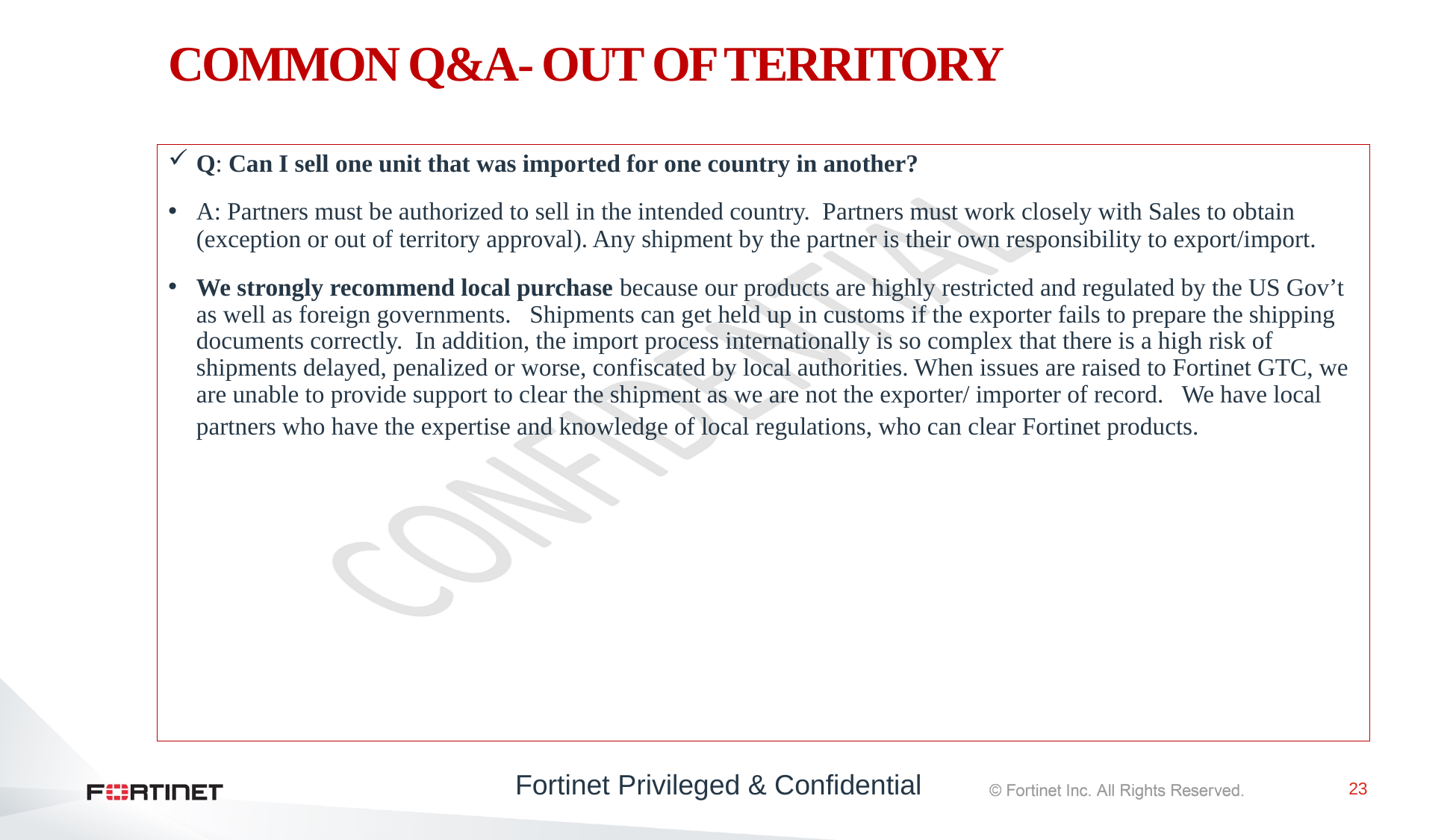

# COMMON Q&A- OUT OF TERRITORY
Q: Can I sell one unit that was imported for one country in another?
A: Partners must be authorized to sell in the intended country.  Partners must work closely with Sales to obtain (exception or out of territory approval). Any shipment by the partner is their own responsibility to export/import.
We strongly recommend local purchase because our products are highly restricted and regulated by the US Gov’t as well as foreign governments.   Shipments can get held up in customs if the exporter fails to prepare the shipping documents correctly.  In addition, the import process internationally is so complex that there is a high risk of shipments delayed, penalized or worse, confiscated by local authorities. When issues are raised to Fortinet GTC, we are unable to provide support to clear the shipment as we are not the exporter/ importer of record.   We have local partners who have the expertise and knowledge of local regulations, who can clear Fortinet products.

Fortinet Privileged & Confidential